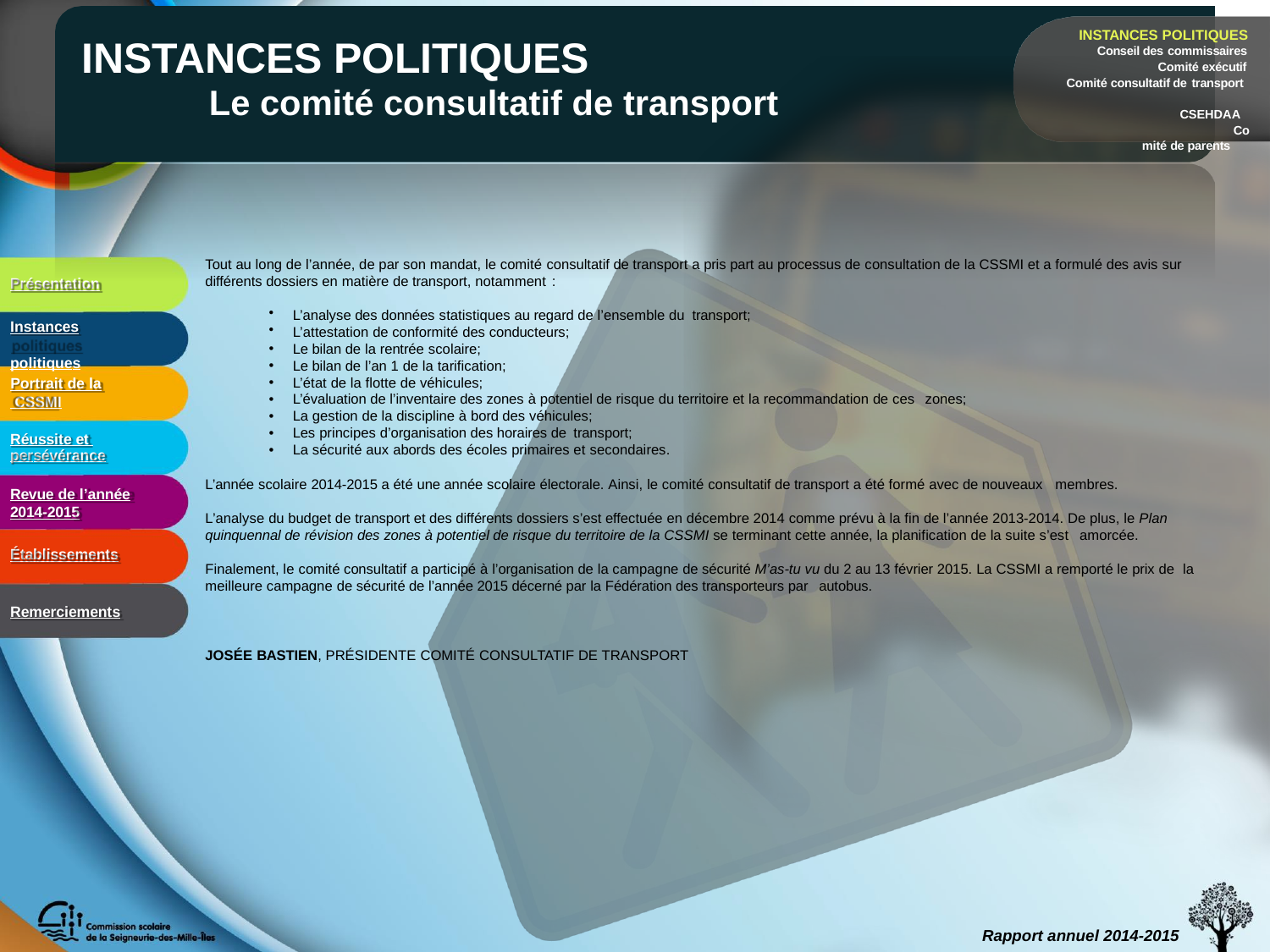

INSTANCES POLITIQUES
Conseil des commissaires
Comité exécutif  Comité consultatif de transport
CCSEHDAA
Comité de parents
# INSTANCES POLITIQUES
Le comité consultatif de transport

Tout au long de l’année, de par son mandat, le comité consultatif de transport a pris part au processus de consultation de la CSSMI et a formulé des avis sur  différents dossiers en matière de transport, notamment :

Présentation
L’analyse des données statistiques au regard de l’ensemble du transport;
L’attestation de conformité des conducteurs;
Le bilan de la rentrée scolaire;
Le bilan de l’an 1 de la tarification;
L’état de la flotte de véhicules;
L’évaluation de l’inventaire des zones à potentiel de risque du territoire et la recommandation de ces  zones;
La gestion de la discipline à bord des véhicules;
Les principes d’organisation des horaires de transport;
La sécurité aux abords des écoles primaires et secondaires.

Instances  politiques

Portrait de la  CSSMI

Réussite et  persévérance

L’année scolaire 2014-2015 a été une année scolaire électorale. Ainsi, le comité consultatif de transport a été formé avec de nouveaux   membres.

Revue de l’année
2014-2015

L’analyse du budget de transport et des différents dossiers s’est effectuée en décembre 2014 comme prévu à la fin de l’année 2013-2014. De plus, le Plan  quinquennal de révision des zones à potentiel de risque du territoire de la CSSMI se terminant cette année, la planification de la suite s’est  amorcée.

Établissements
Finalement, le comité consultatif a participé à l’organisation de la campagne de sécurité M’as-tu vu du 2 au 13 février 2015. La CSSMI a remporté le prix de  la meilleure campagne de sécurité de l’année 2015 décerné par la Fédération des transporteurs par  autobus.

Remerciements

JOSÉE BASTIEN, PRÉSIDENTE COMITÉ CONSULTATIF DE TRANSPORT
Rapport annuel 2014-2015